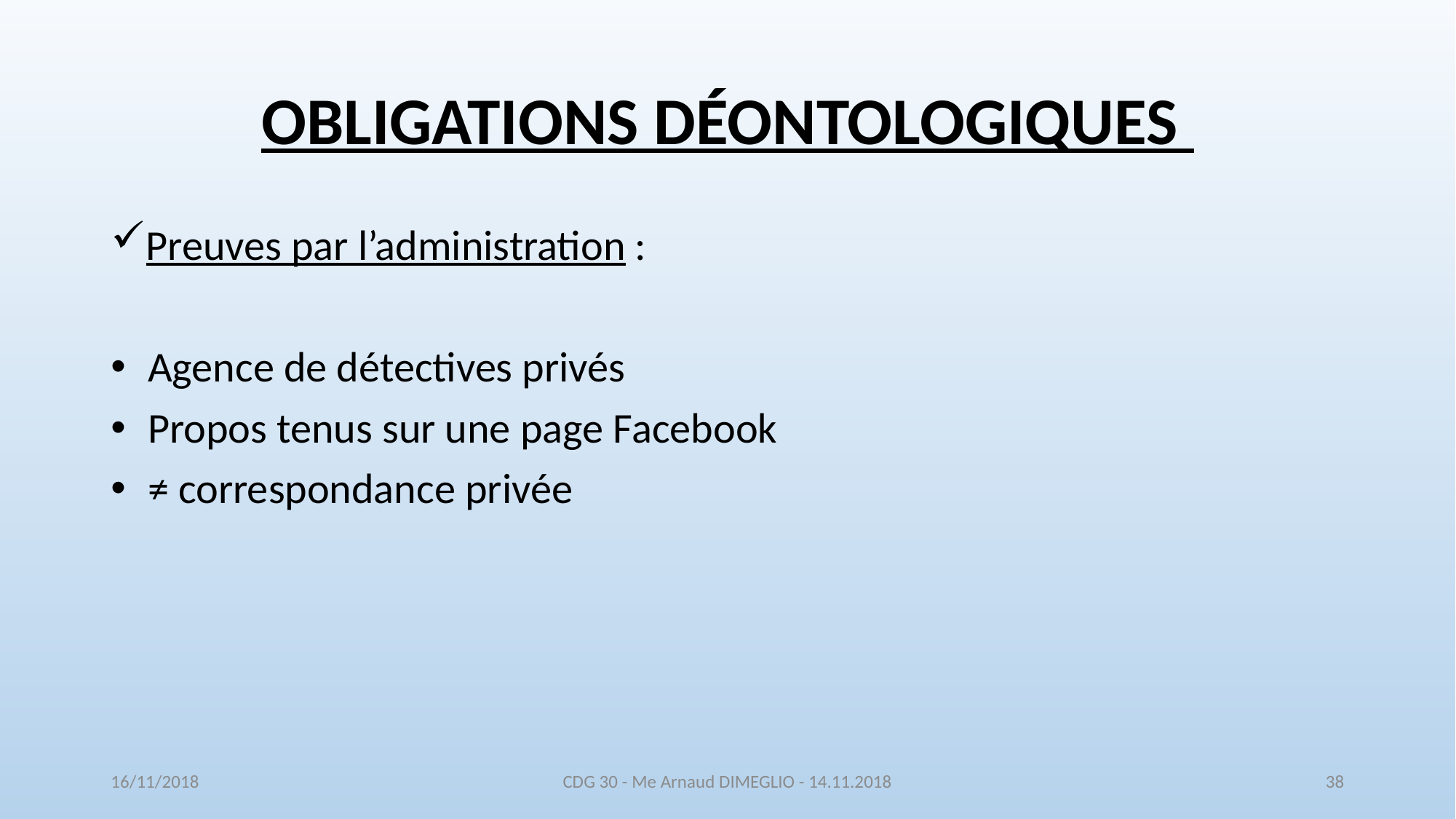

# OBLIGATIONS DÉONTOLOGIQUES
Preuves par l’administration :

 Agence de détectives privés
 Propos tenus sur une page Facebook
 ≠ correspondance privée

16/11/2018
CDG 30 - Me Arnaud DIMEGLIO - 14.11.2018
38